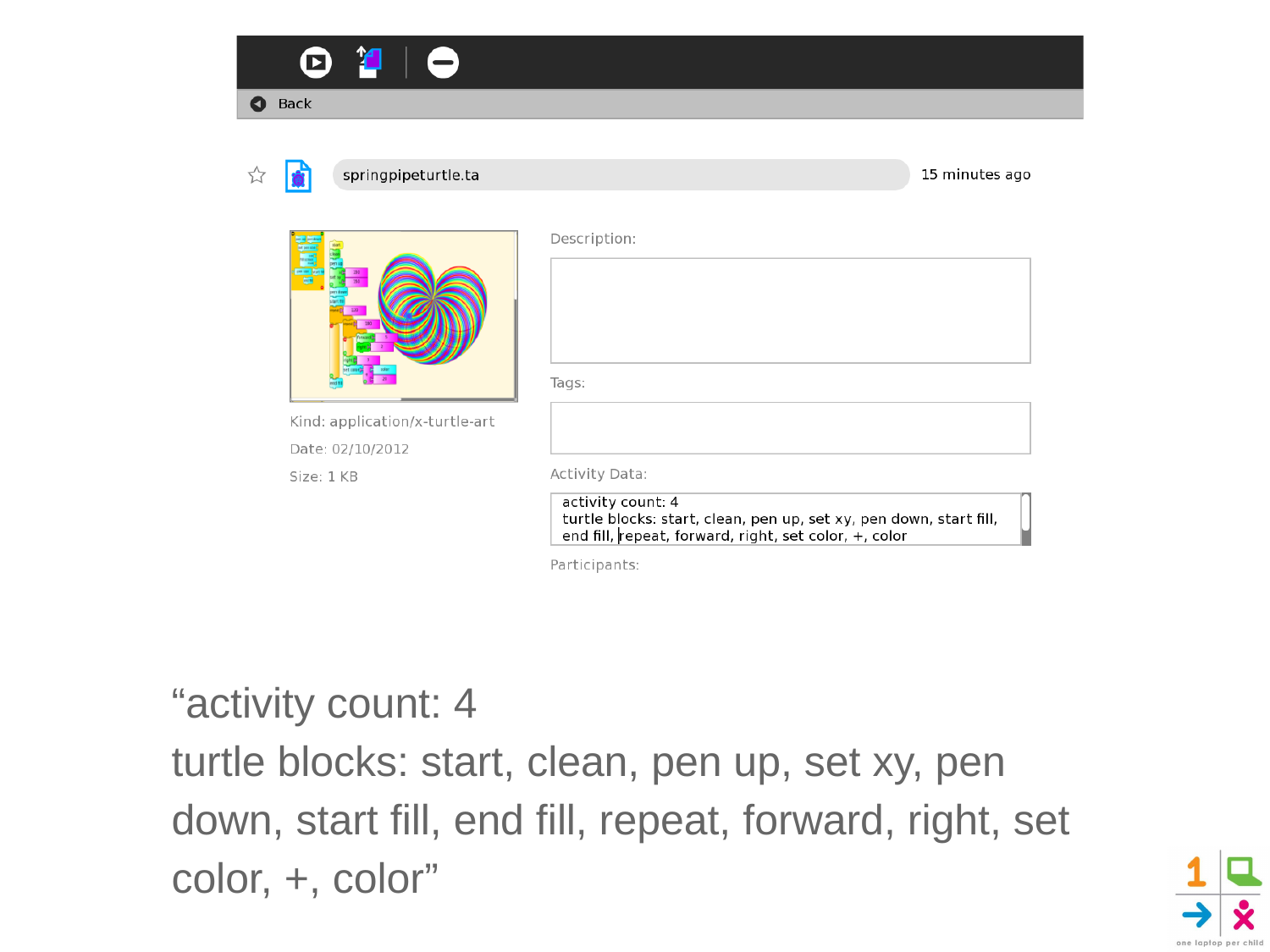

#
“activity count: 4
turtle blocks: start, clean, pen up, set xy, pen down, start fill, end fill, repeat, forward, right, set color, +, color”